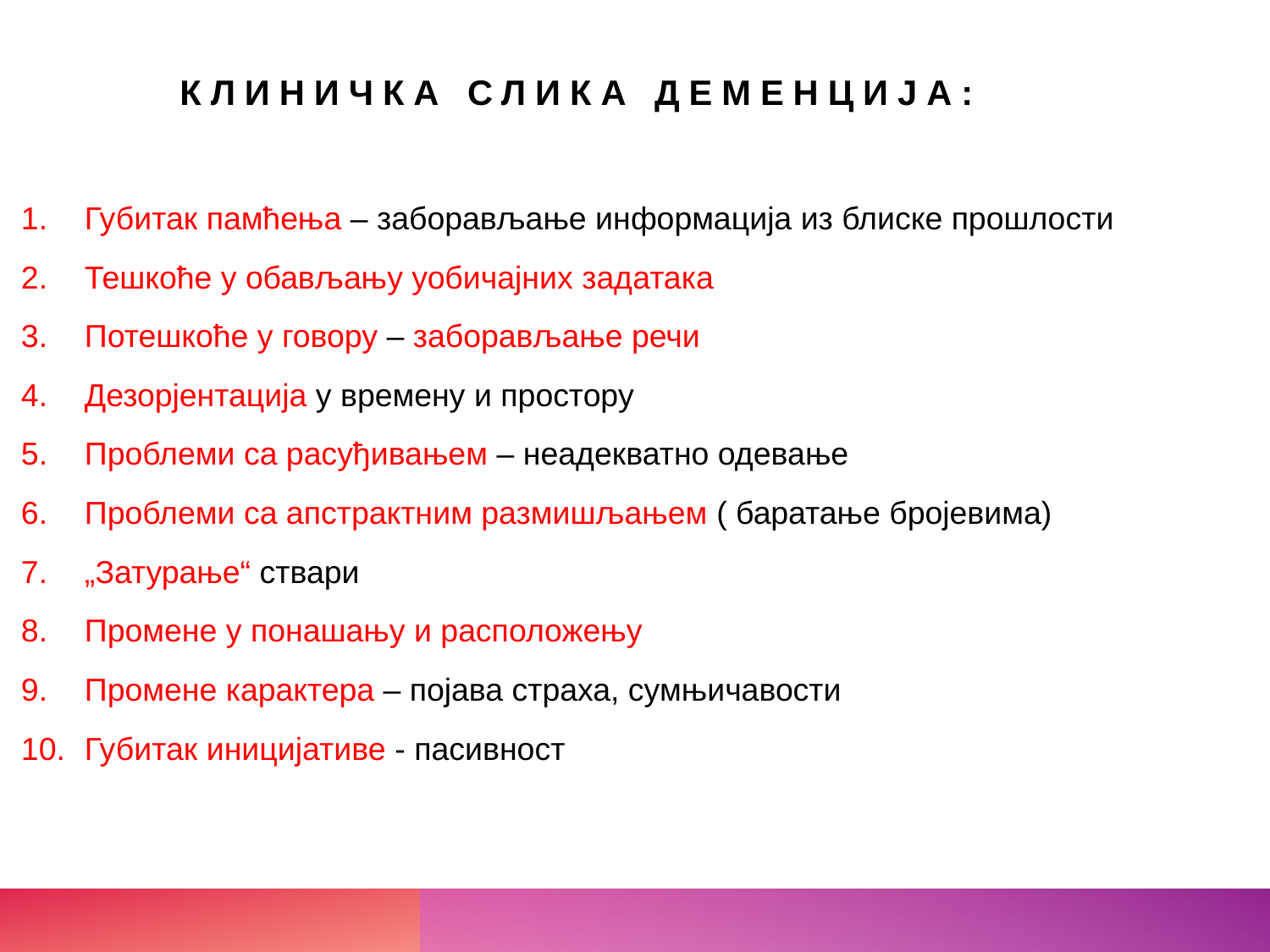

# Клиничка слика деменција:
Губитак памћења – заборављање информација из блиске прошлости
Тешкоће у обављању уобичајних задатака
Потешкоће у говору – заборављање речи
Дезорјентација у времену и простору
Проблеми са расуђивањем – неадекватно одевање
Проблеми са апстрактним размишљањем ( баратање бројевима)
„Затурање“ ствари
Промене у понашању и расположењу
Промене карактера – појава страха, сумњичавости
Губитак иницијативе - пасивност